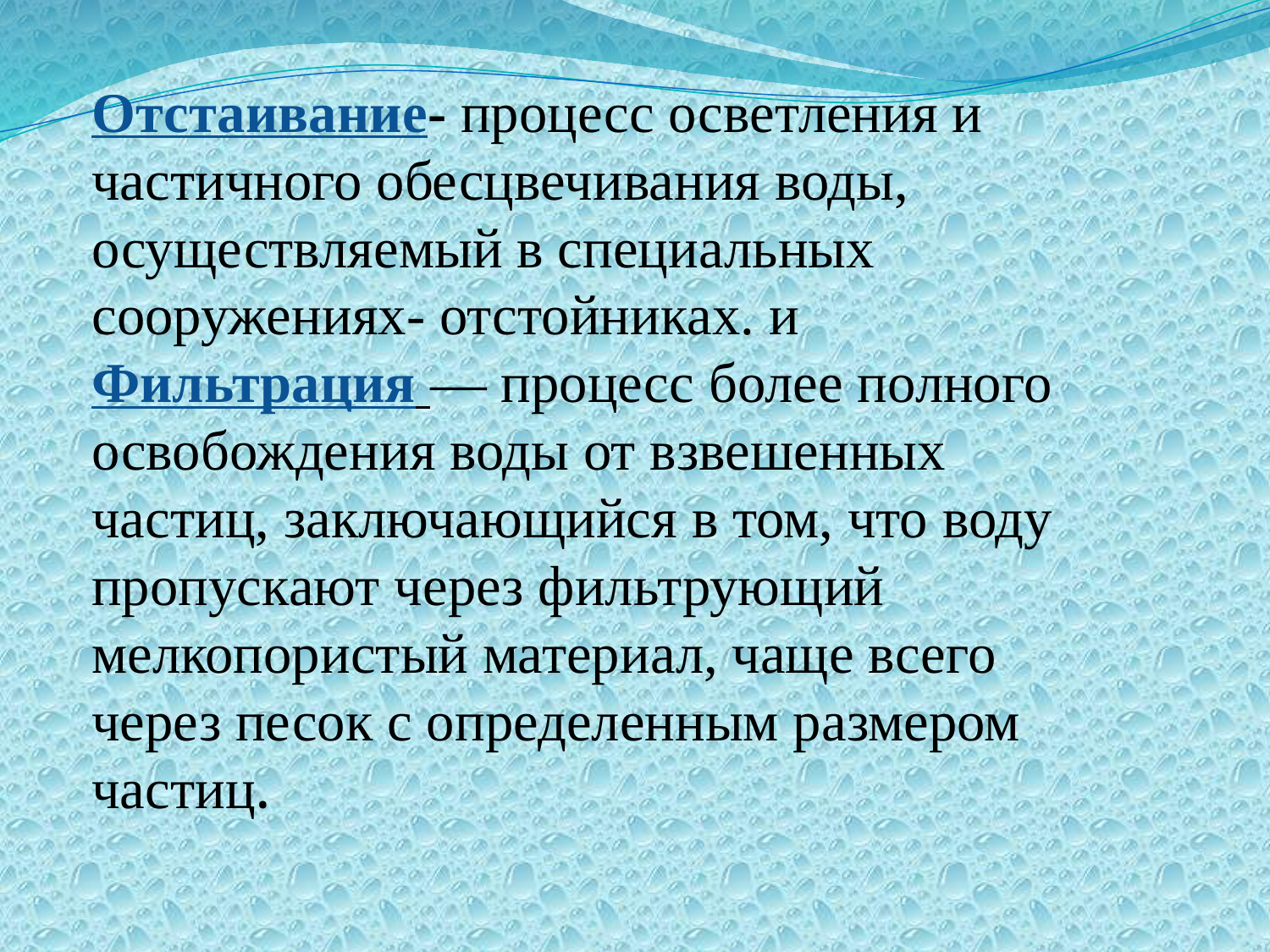

Отстаивание- процесс осветления и частичного обесцвечивания воды, осуществляемый в специальных сооружениях- отстойниках. и Фильтрация — процесс более полного
освобождения воды от взвешенных частиц, заключающийся в том, что воду пропускают через фильтрующий мелкопористый материал, чаще всего через песок с определенным размером частиц.